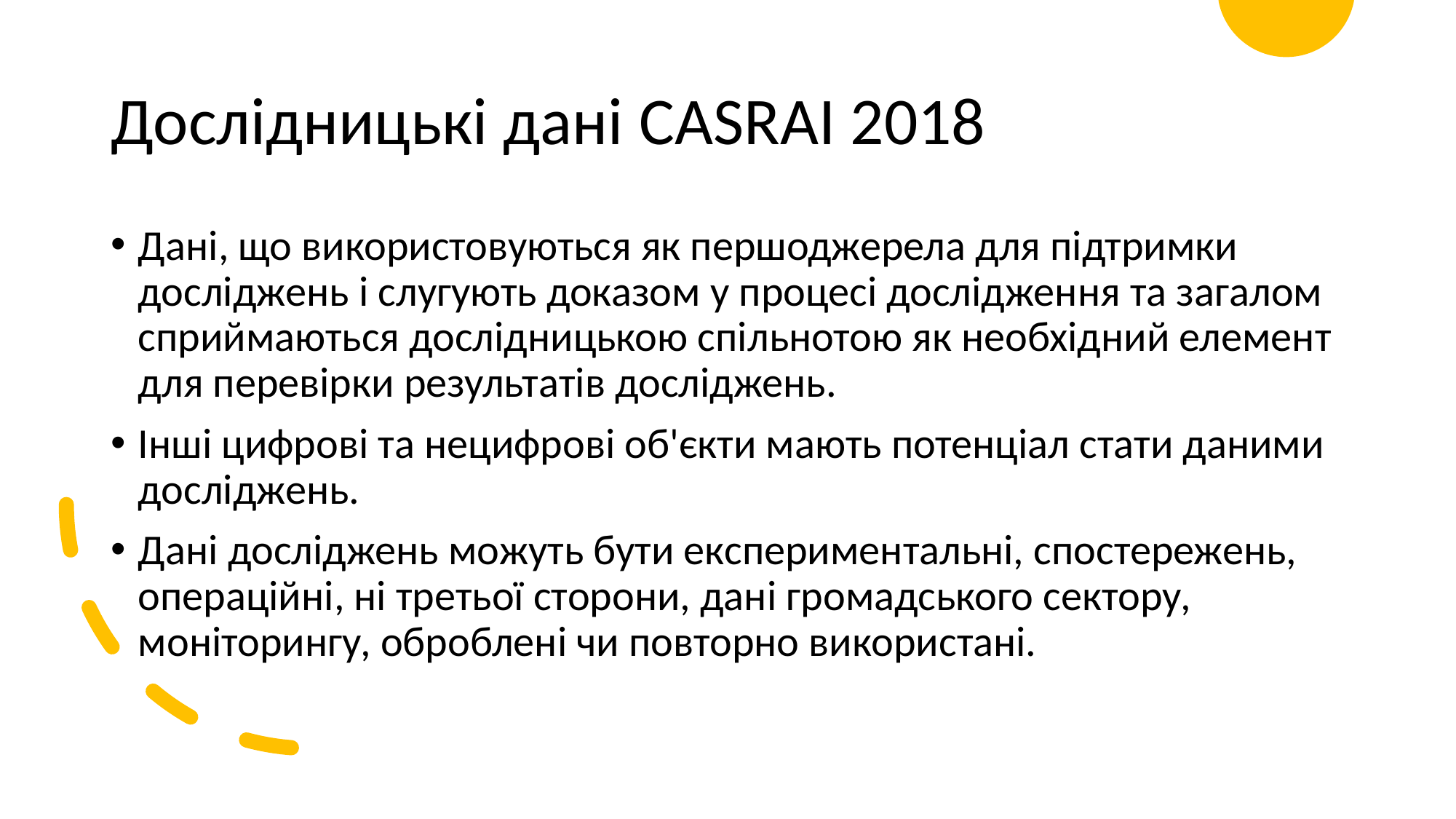

# Дослідницькі дані CASRAI 2018
Дані, що використовуються як першоджерела для підтримки досліджень і слугують доказом у процесі дослідження та загалом сприймаються дослідницькою спільнотою як необхідний елемент для перевірки результатів досліджень.
Інші цифрові та нецифрові об'єкти мають потенціал стати даними досліджень.
Дані досліджень можуть бути експериментальні, спостережень, операційні, ні третьої сторони, дані громадського сектору, моніторингу, оброблені чи повторно використані.